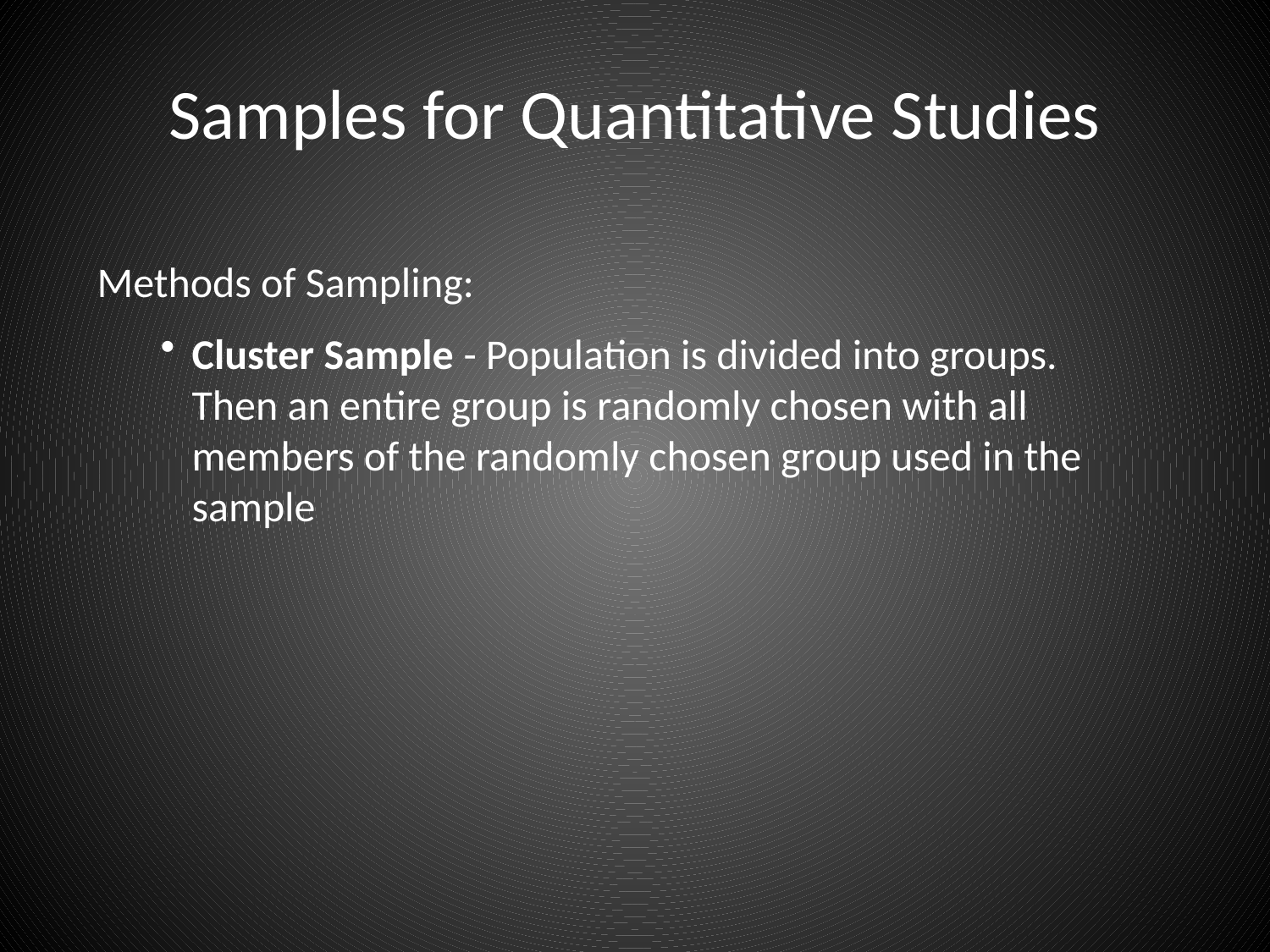

# Samples for Quantitative Studies

Methods of Sampling:
Cluster Sample - Population is divided into groups.  Then an entire group is randomly chosen with all members of the randomly chosen group used in the sample